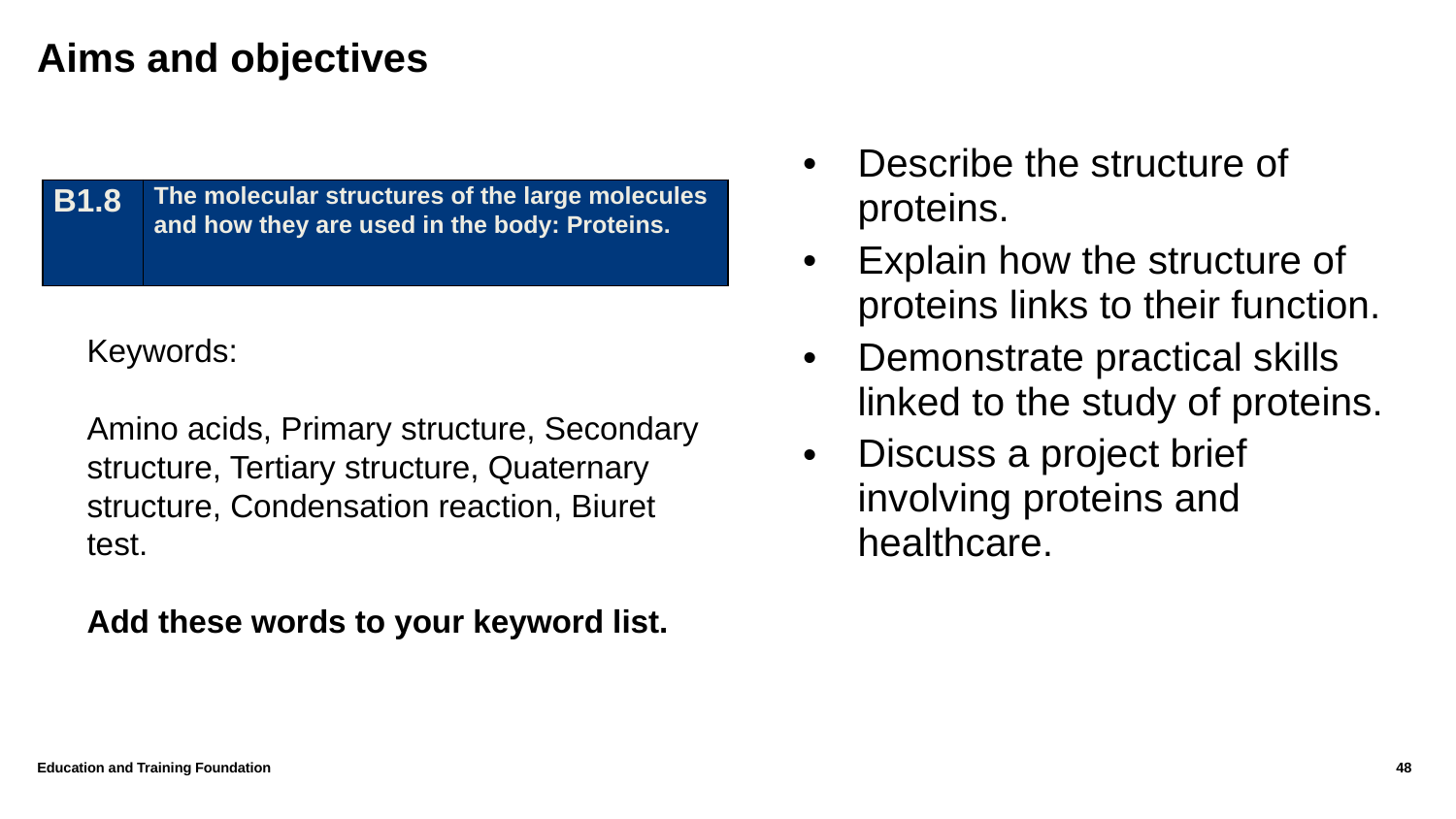

# Aims and objectives
Describe the structure of proteins.
Explain how the structure of proteins links to their function.
Demonstrate practical skills linked to the study of proteins.
Discuss a project brief involving proteins and healthcare.
| B1.8 | The molecular structures of the large molecules and how they are used in the body: Proteins. |
| --- | --- |
Keywords:

Amino acids, Primary structure, Secondary structure, Tertiary structure, Quaternary structure, Condensation reaction, Biuret test.

Add these words to your keyword list.
48
Education and Training Foundation